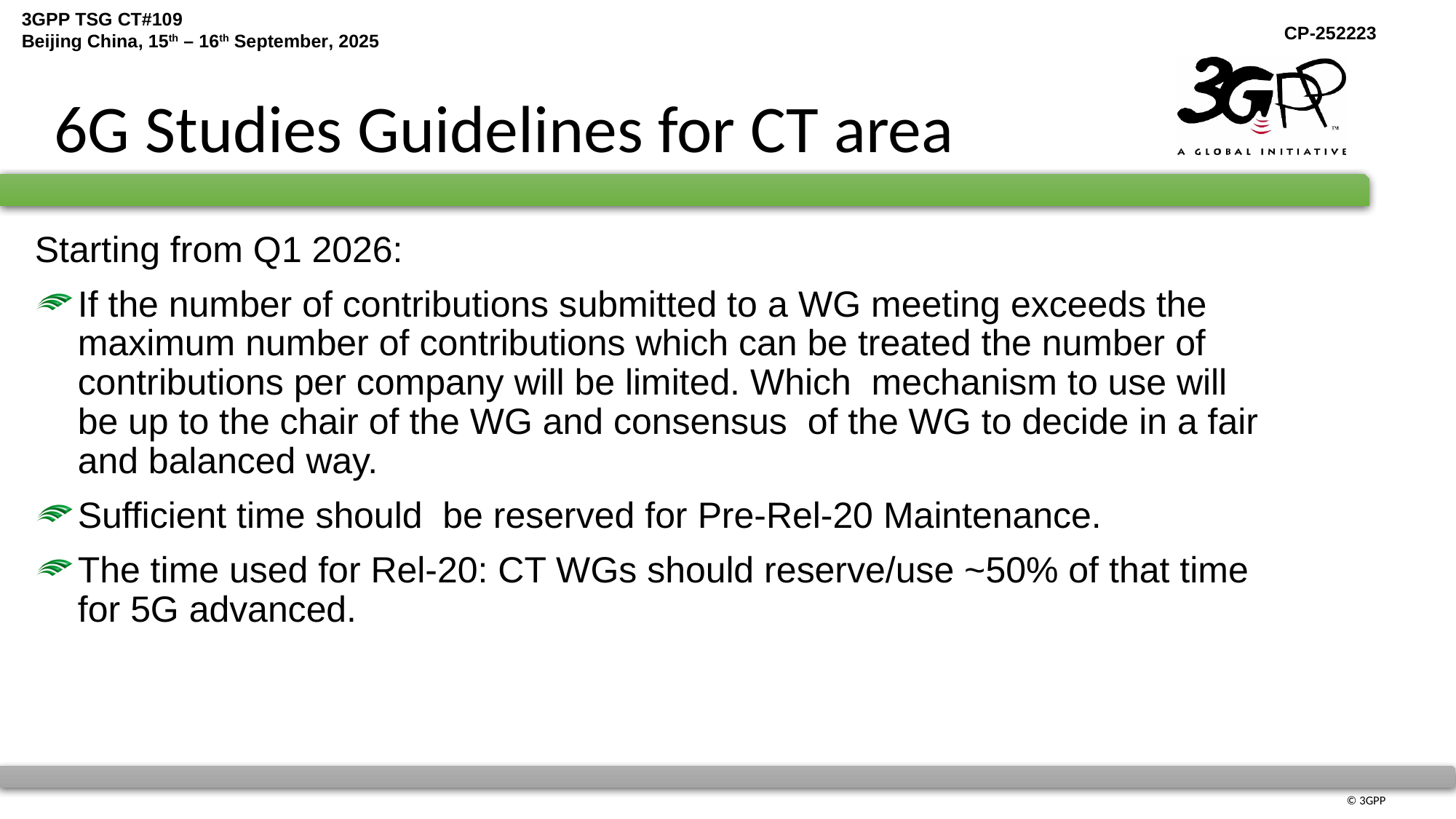

# 6G Studies Guidelines for CT area
Starting from Q1 2026:
If the number of contributions submitted to a WG meeting exceeds the maximum number of contributions which can be treated the number of contributions per company will be limited. Which  mechanism to use will be up to the chair of the WG and consensus  of the WG to decide in a fair and balanced way.
Sufficient time should  be reserved for Pre-Rel-20 Maintenance.
The time used for Rel-20: CT WGs should reserve/use ~50% of that time for 5G advanced.